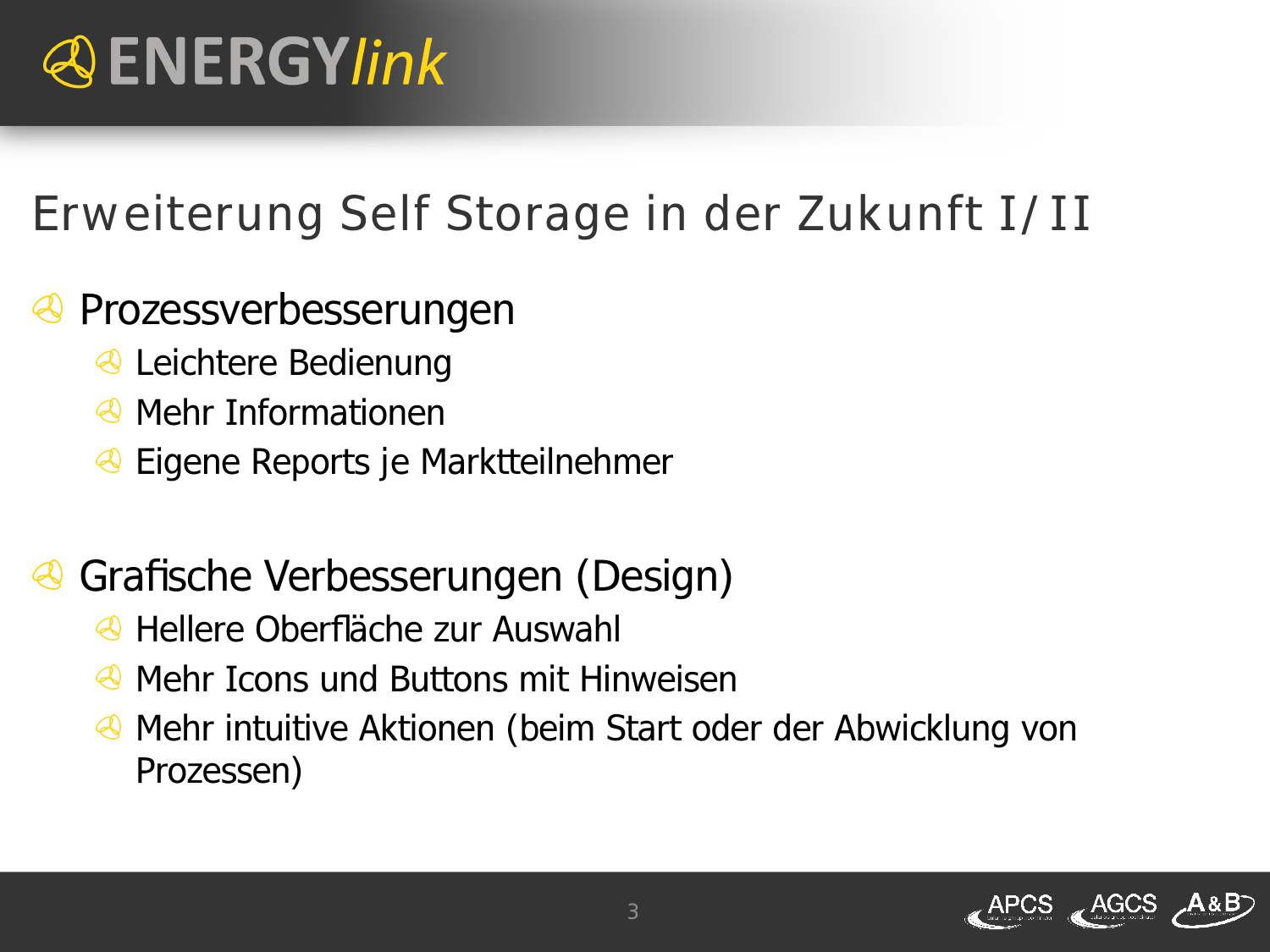

# Erweiterung Self Storage in der Zukunft I/II
Prozessverbesserungen
Leichtere Bedienung
Mehr Informationen
Eigene Reports je Marktteilnehmer

Grafische Verbesserungen (Design)
Hellere Oberfläche zur Auswahl
Mehr Icons und Buttons mit Hinweisen
Mehr intuitive Aktionen (beim Start oder der Abwicklung von Prozessen)
3